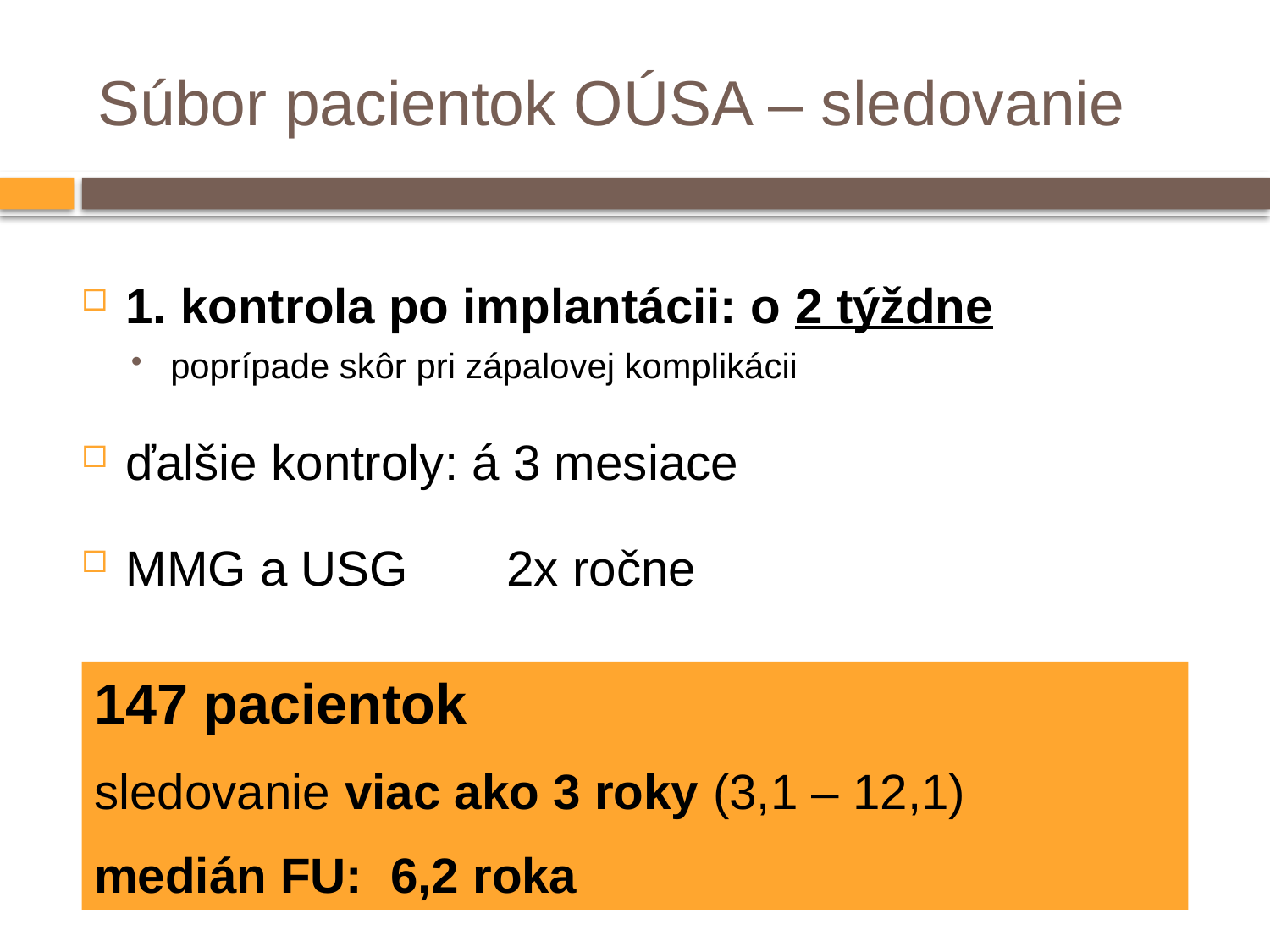

# Súbor pacientok OÚSA – sledovanie
1. kontrola po implantácii: o 2 týždne
poprípade skôr pri zápalovej komplikácii

ďalšie kontroly: á 3 mesiace

MMG a USG	2x ročne
147 pacientok
sledovanie viac ako 3 roky (3,1 – 12,1)
medián FU:  6,2 roka